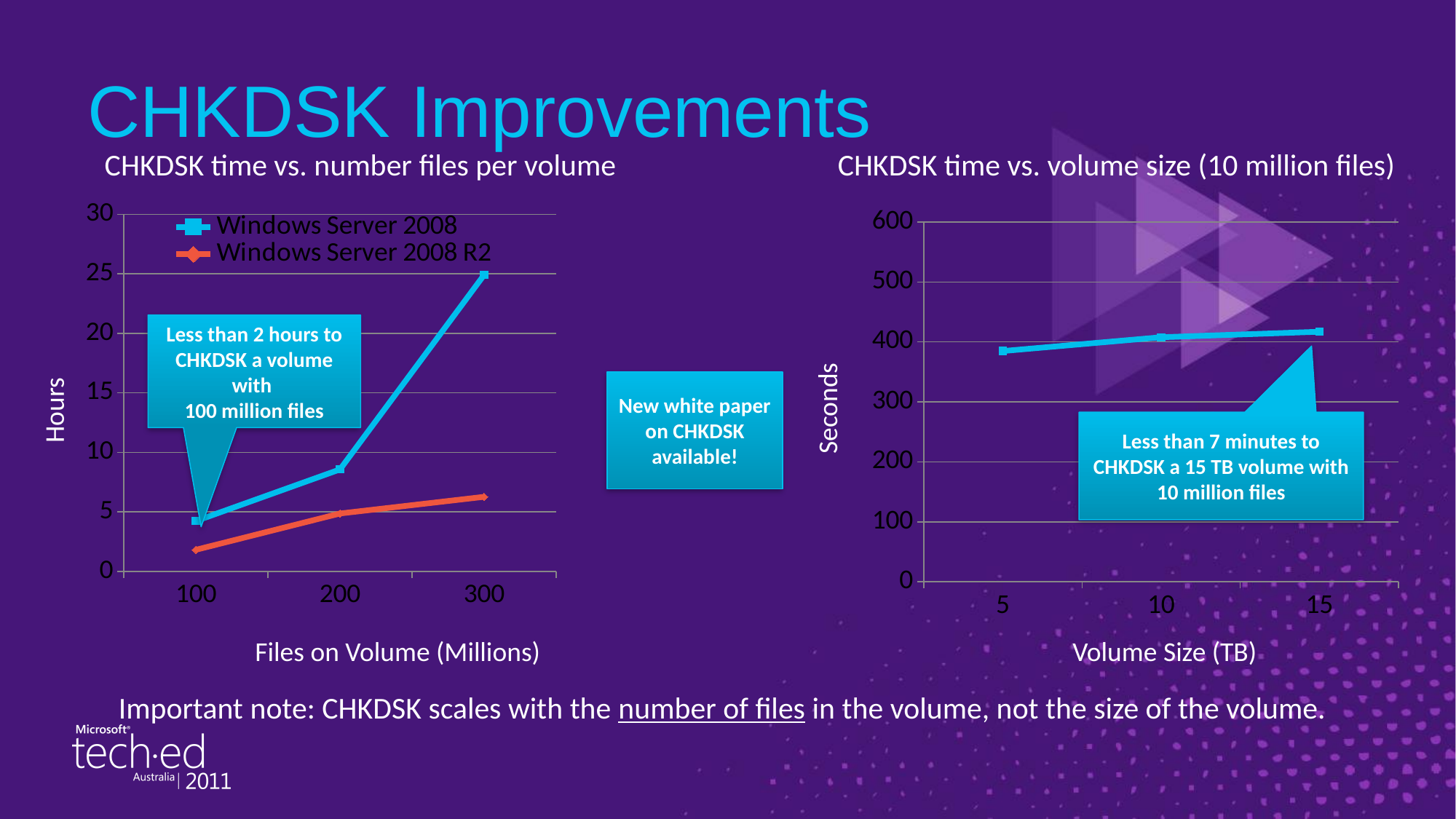

# CHKDSK Improvements
CHKDSK time vs. number files per volume
CHKDSK time vs. volume size (10 million files)

### Chart

| Category | Windows Server 2008 | Windows Server 2008 R2 |
|---|---|---|
| 100 | 4.233333333333333 | 1.8166666666666667 |
| 200 | 8.566666666666666 | 4.866666666666666 |
| 300 | 24.9 | 6.266666666666667 |

### Chart

| Category | Time (seconds) |
|---|---|
| 5 | 384.823 |
| 10 | 407.798 |
| 15 | 417.008 |
Less than 2 hours to CHKDSK a volume with
100 million files
New white paper on CHKDSK available!
Seconds
Hours
Less than 7 minutes to CHKDSK a 15 TB volume with 10 million files
Files on Volume (Millions)
Volume Size (TB)
Important note: CHKDSK scales with the number of files in the volume, not the size of the volume.